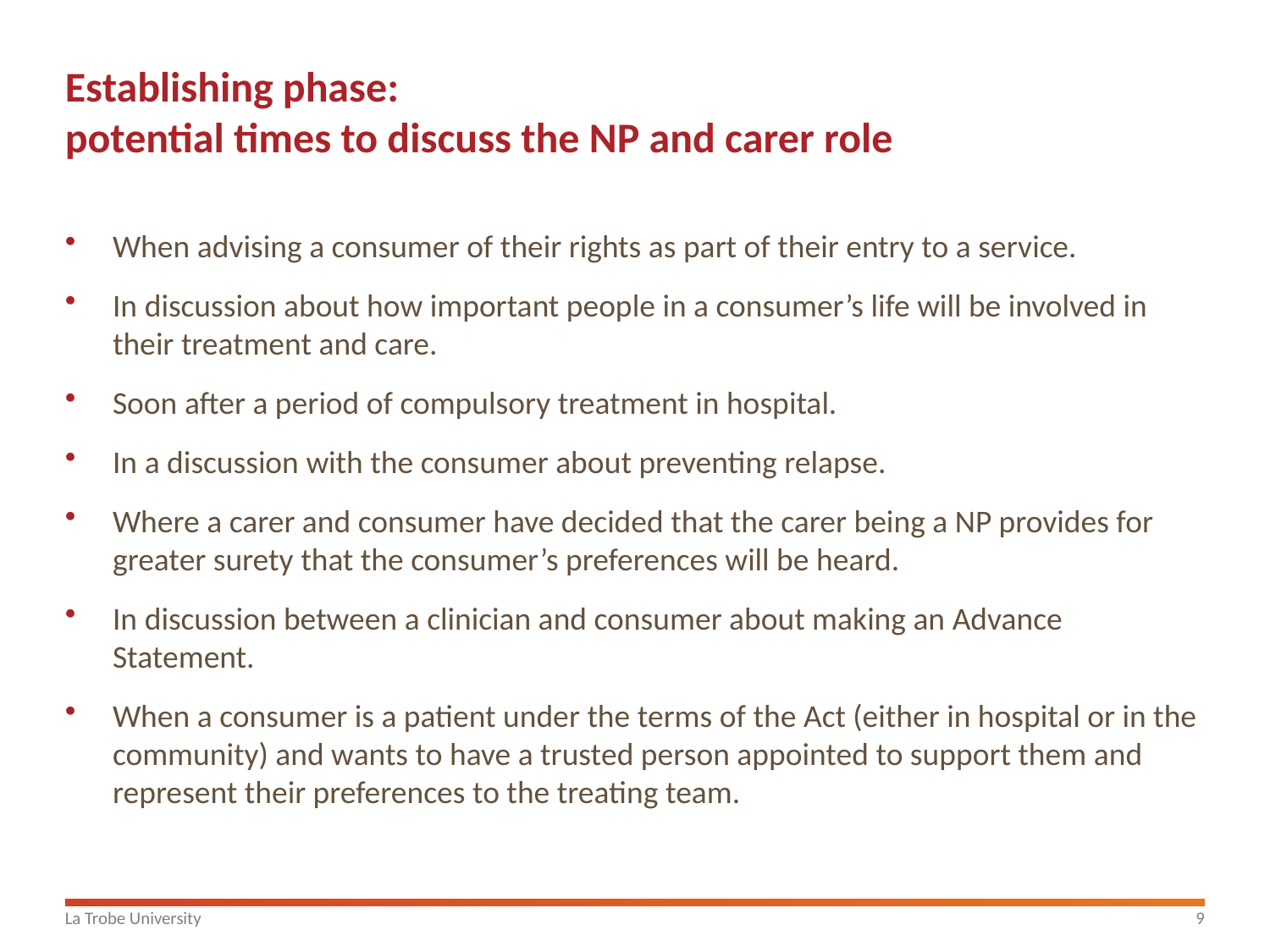

# Establishing phase: potential times to discuss the NP and carer role
When advising a consumer of their rights as part of their entry to a service.
In discussion about how important people in a consumer’s life will be involved in their treatment and care.
Soon after a period of compulsory treatment in hospital.
In a discussion with the consumer about preventing relapse.
Where a carer and consumer have decided that the carer being a NP provides for greater surety that the consumer’s preferences will be heard.
In discussion between a clinician and consumer about making an Advance Statement.
When a consumer is a patient under the terms of the Act (either in hospital or in the community) and wants to have a trusted person appointed to support them and represent their preferences to the treating team.